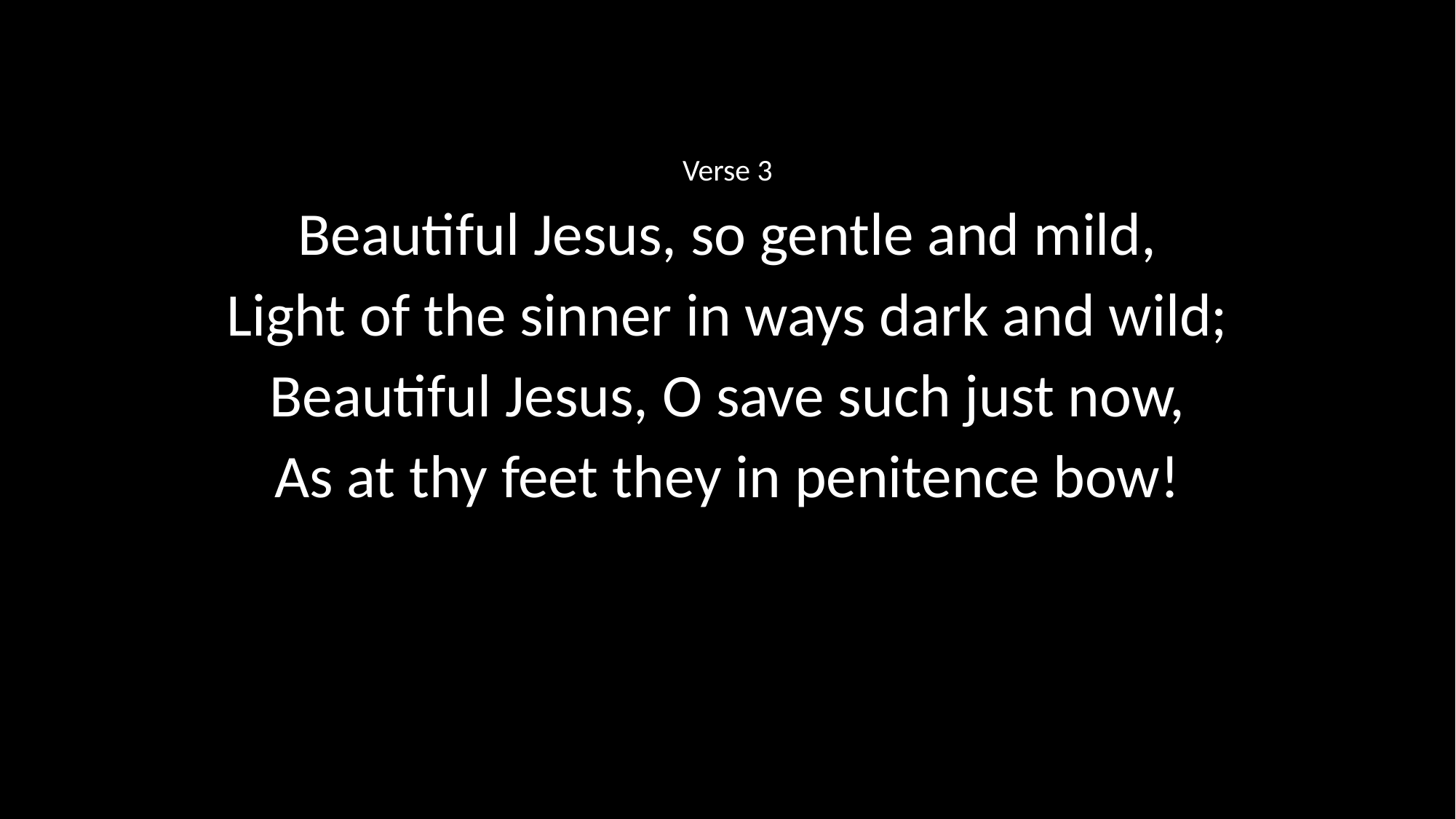

Verse 3
Beautiful Jesus, so gentle and mild,
Light of the sinner in ways dark and wild;
Beautiful Jesus, O save such just now,
As at thy feet they in penitence bow!